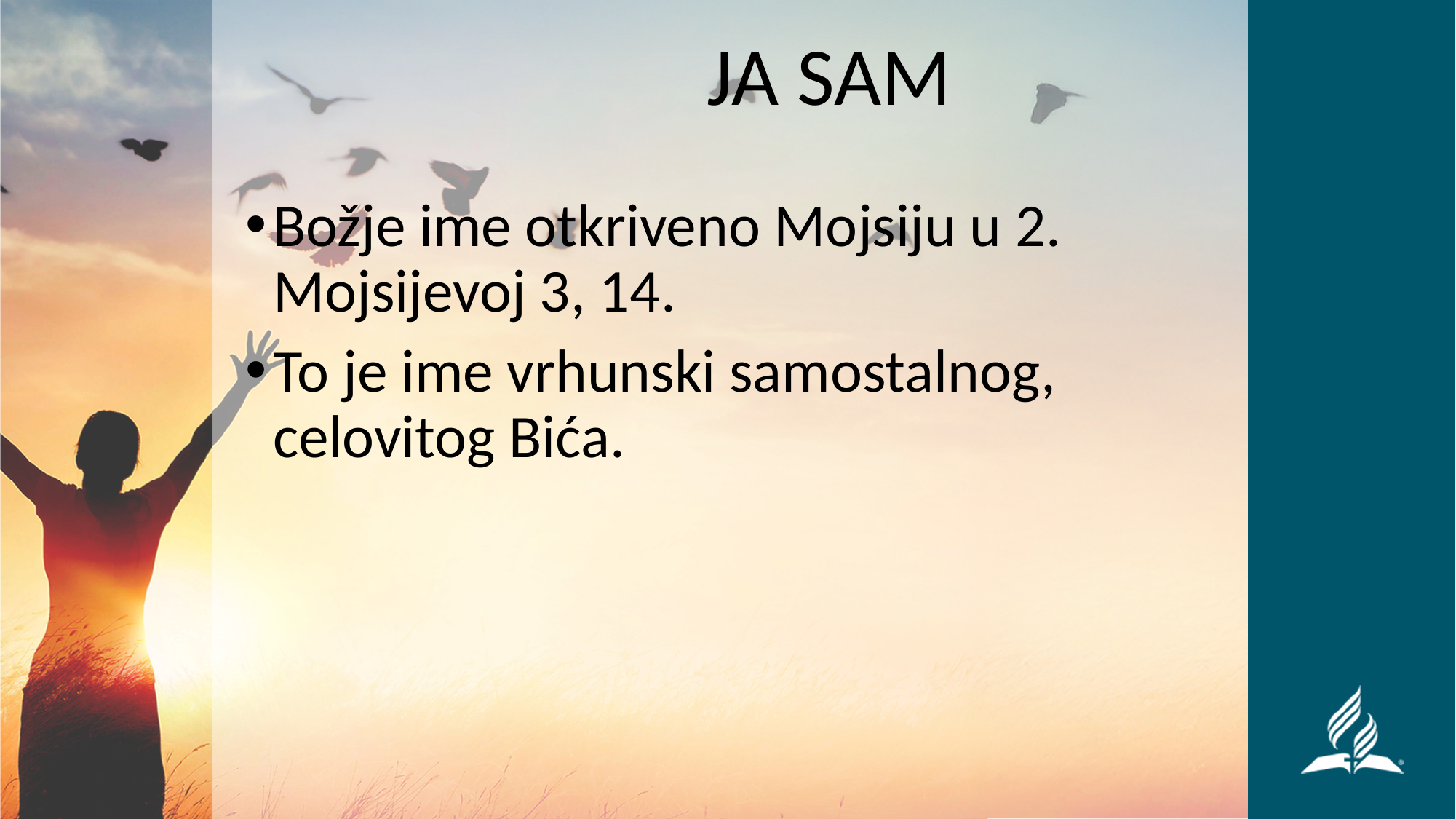

# JA SAM
Božje ime otkriveno Mojsiju u 2. Mojsijevoj 3, 14.
To je ime vrhunski samostalnog, celovitog Bića.